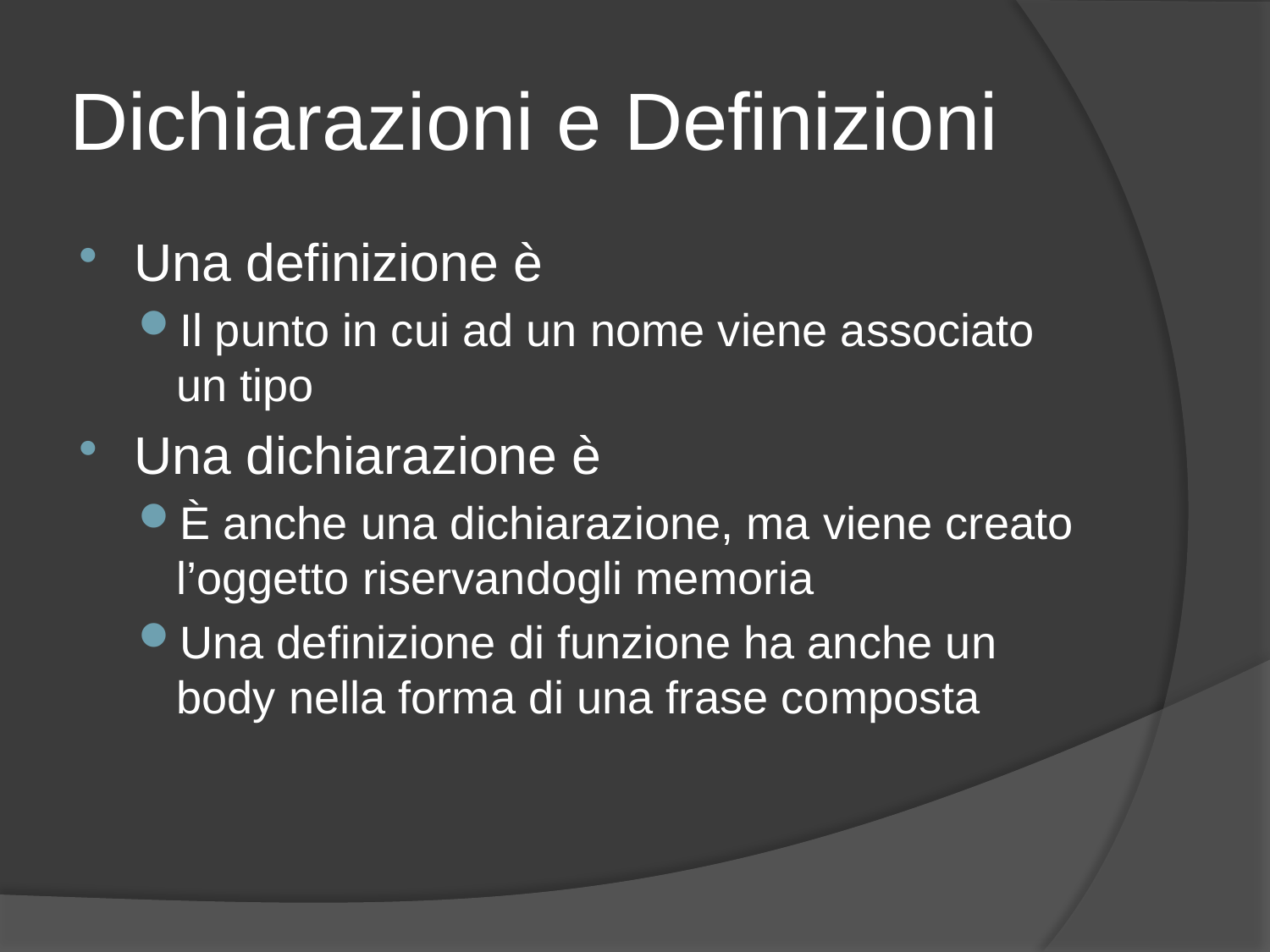

# Dichiarazioni e Definizioni
Una definizione è
Il punto in cui ad un nome viene associato un tipo
Una dichiarazione è
È anche una dichiarazione, ma viene creato l’oggetto riservandogli memoria
Una definizione di funzione ha anche un body nella forma di una frase composta